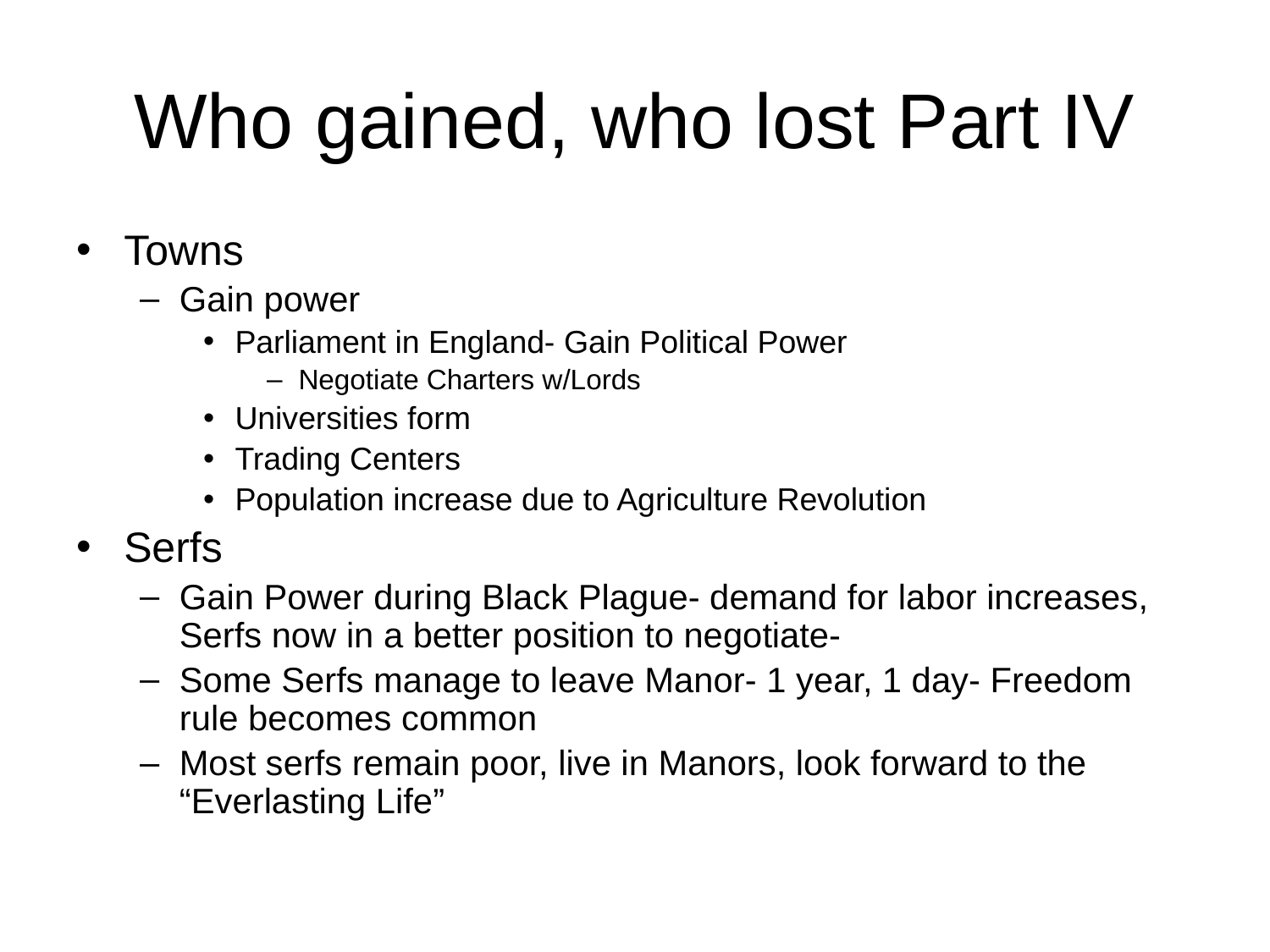

# Who gained, who lost Part IV
Towns
Gain power
Parliament in England- Gain Political Power
Negotiate Charters w/Lords
Universities form
Trading Centers
Population increase due to Agriculture Revolution
Serfs
Gain Power during Black Plague- demand for labor increases, Serfs now in a better position to negotiate-
Some Serfs manage to leave Manor- 1 year, 1 day- Freedom rule becomes common
Most serfs remain poor, live in Manors, look forward to the “Everlasting Life”